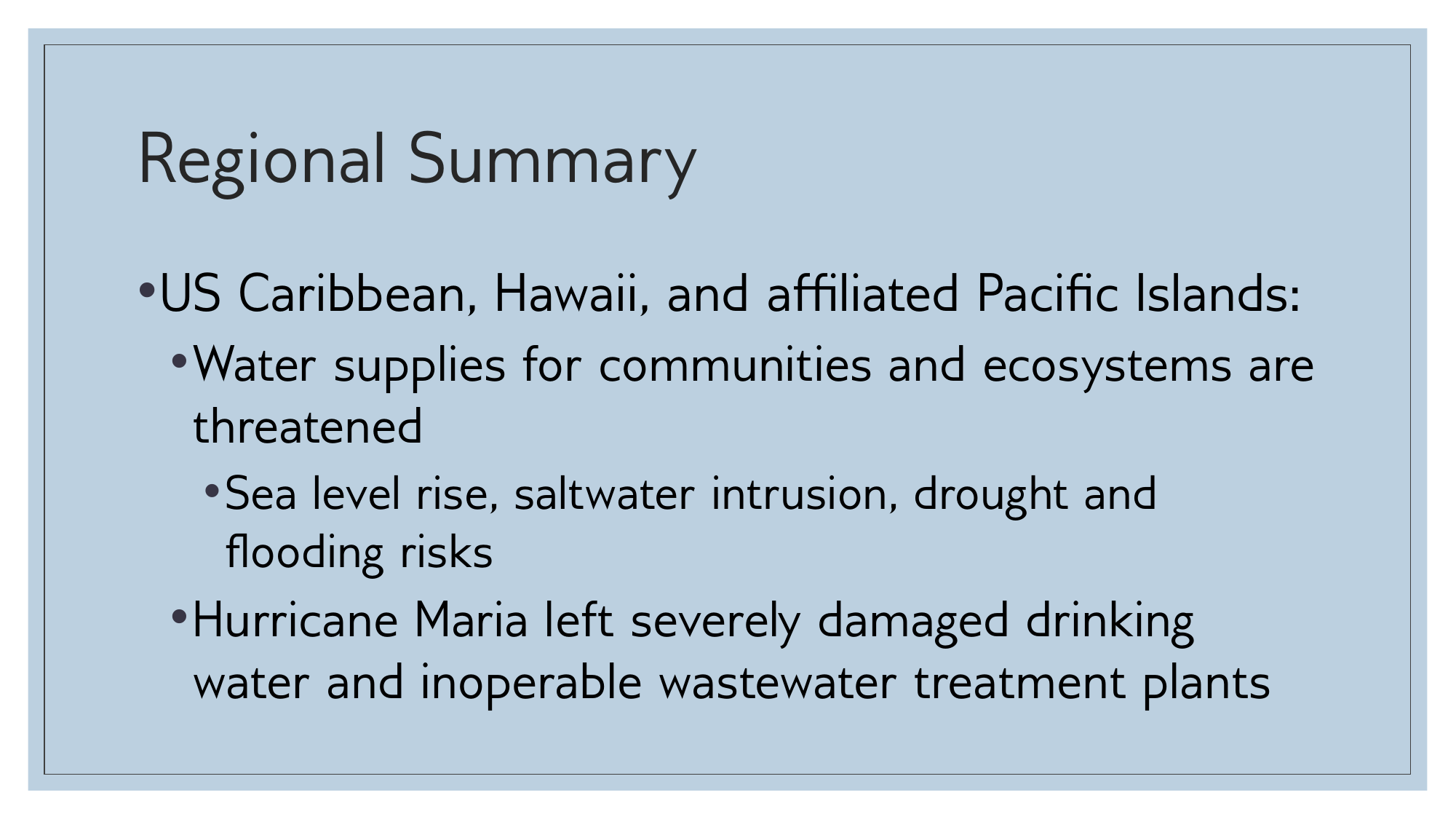

# Regional Summary
US Caribbean, Hawaii, and affiliated Pacific Islands:
Water supplies for communities and ecosystems are threatened
Sea level rise, saltwater intrusion, drought and flooding risks
Hurricane Maria left severely damaged drinking water and inoperable wastewater treatment plants